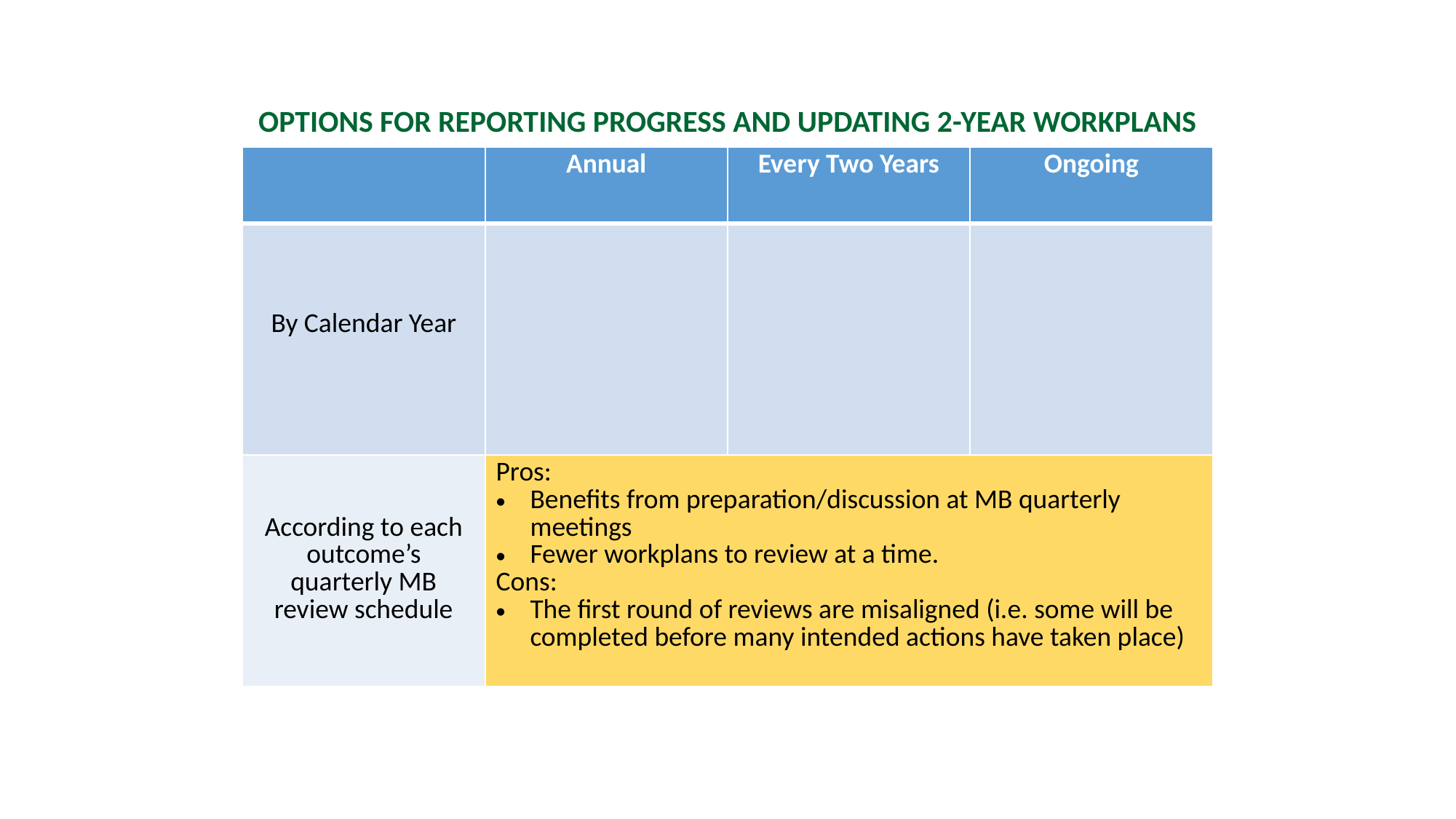

OPTIONS FOR REPORTING PROGRESS AND UPDATING 2-YEAR WORKPLANS
|  | Annual | Every Two Years | Ongoing |
| --- | --- | --- | --- |
| By Calendar Year |  |  |  |
| According to each outcome’s quarterly MB review schedule | Pros: Benefits from preparation/discussion at MB quarterly meetings Fewer workplans to review at a time. Cons: The first round of reviews are misaligned (i.e. some will be completed before many intended actions have taken place) |  |  |